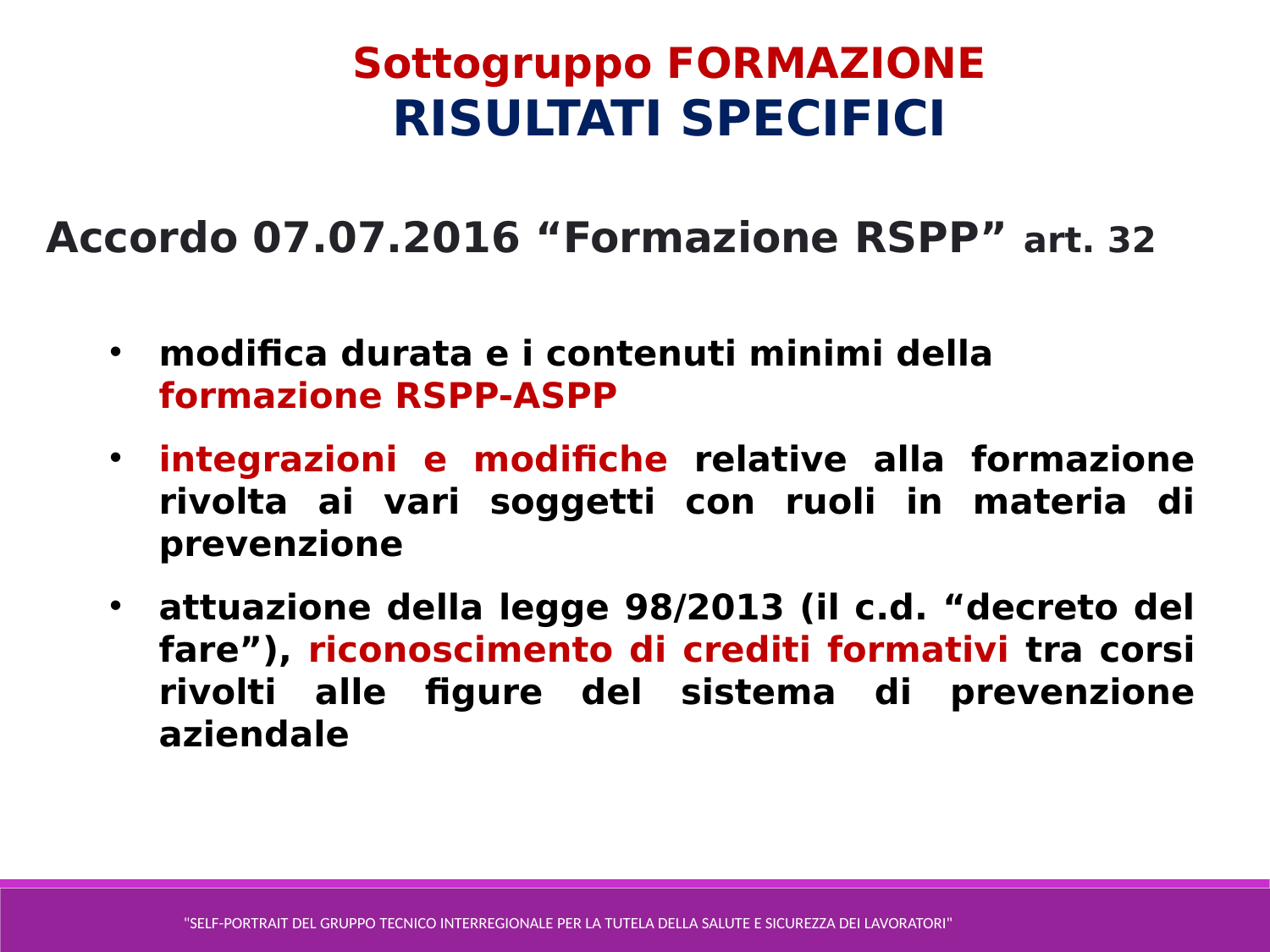

Sottogruppo FORMAZIONE
RISULTATI SPECIFICI

Accordo 07.07.2016 “Formazione RSPP” art. 32

modifica durata e i contenuti minimi della formazione RSPP-ASPP
integrazioni e modifiche relative alla formazione rivolta ai vari soggetti con ruoli in materia di prevenzione
attuazione della legge 98/2013 (il c.d. “decreto del fare”), riconoscimento di crediti formativi tra corsi rivolti alle figure del sistema di prevenzione aziendale